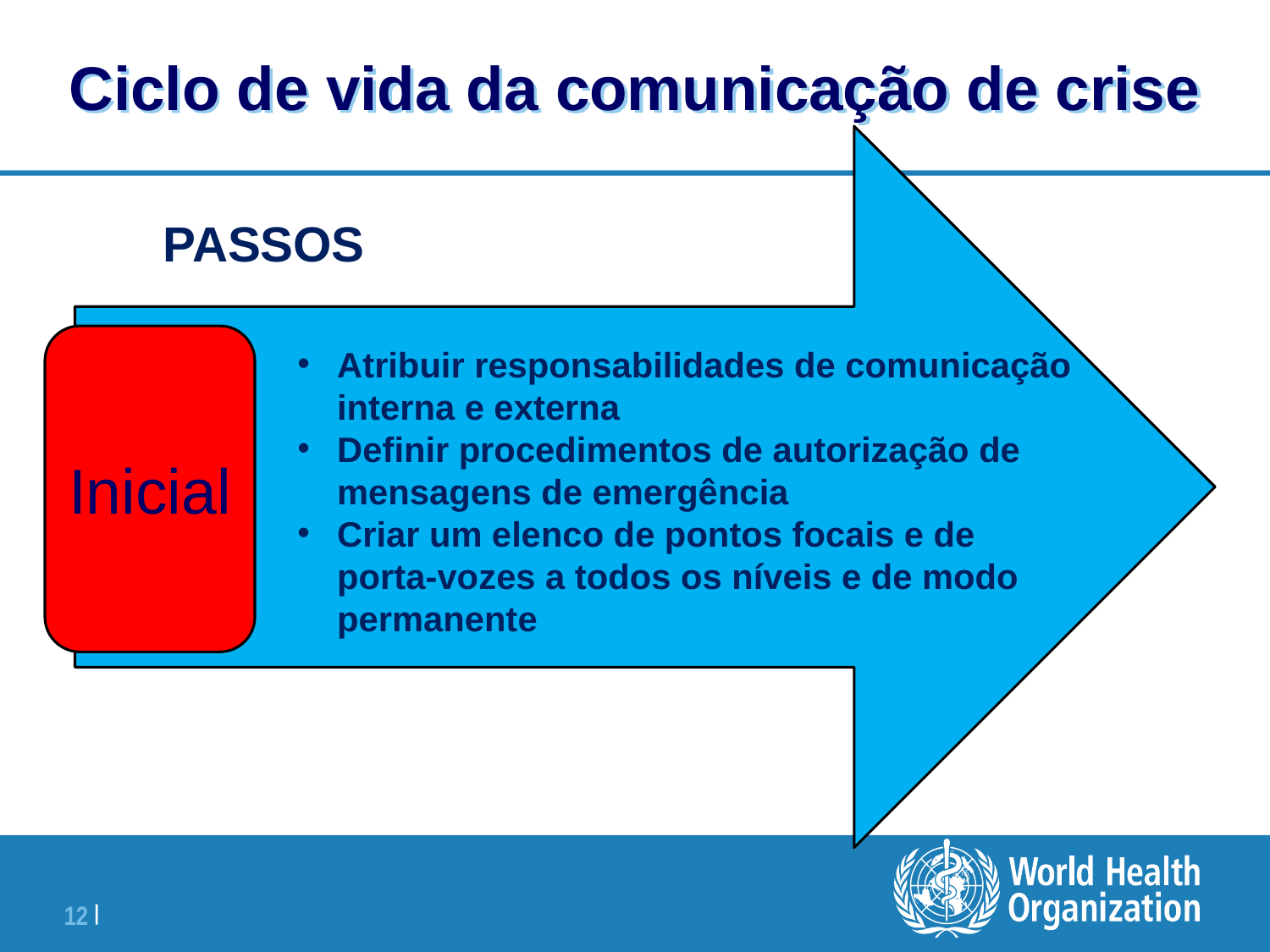

# Ciclo de vida da comunicação de crise

PASSOS
Inicial
Atribuir responsabilidades de comunicação interna e externa
Definir procedimentos de autorização de mensagens de emergência
Criar um elenco de pontos focais e de porta-vozes a todos os níveis e de modo permanente